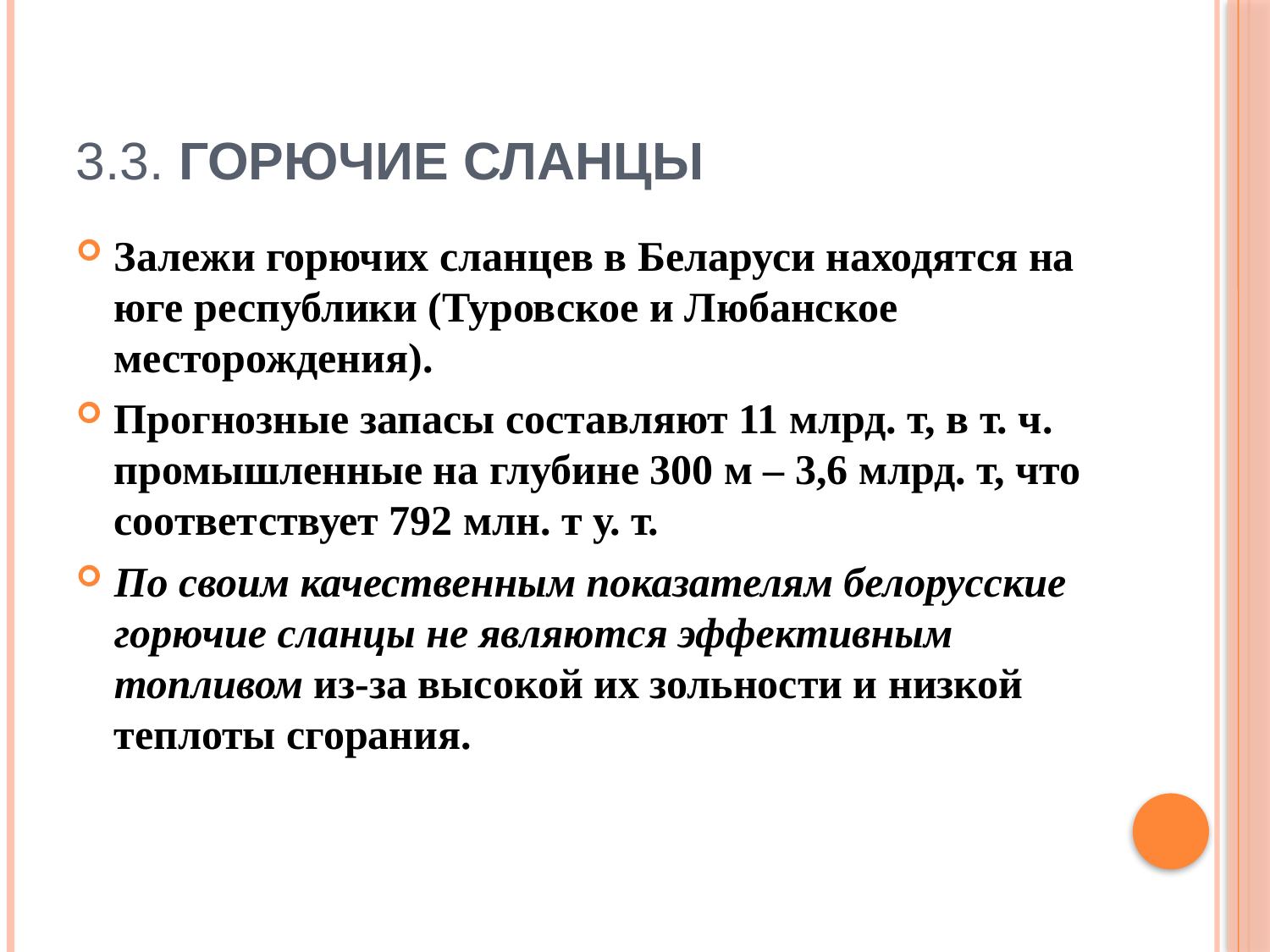

# 3.3. Горючие сланцы
Залежи горючих сланцев в Беларуси находятся на юге республики (Туровское и Любанское месторождения).
Прогнозные запасы составляют 11 млрд. т, в т. ч. промышленные на глубине 300 м – 3,6 млрд. т, что соответствует 792 млн. т у. т.
По своим качественным показателям белорусские горючие сланцы не являются эффективным топливом из-за высокой их зольности и низкой теплоты сгорания.